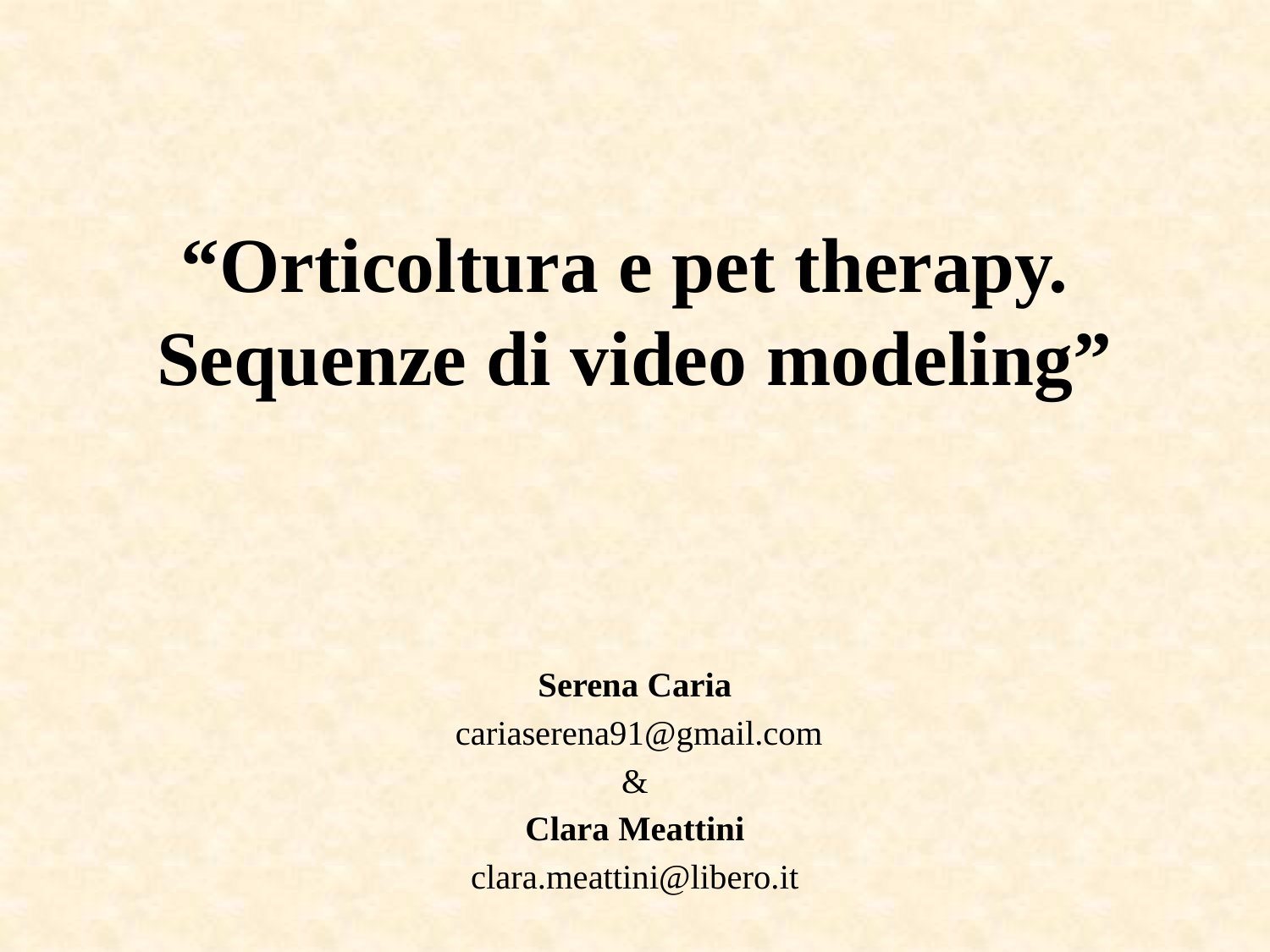

# “Orticoltura e pet therapy. Sequenze di video modeling”
Serena Caria
 cariaserena91@gmail.com
&
Clara Meattini
clara.meattini@libero.it